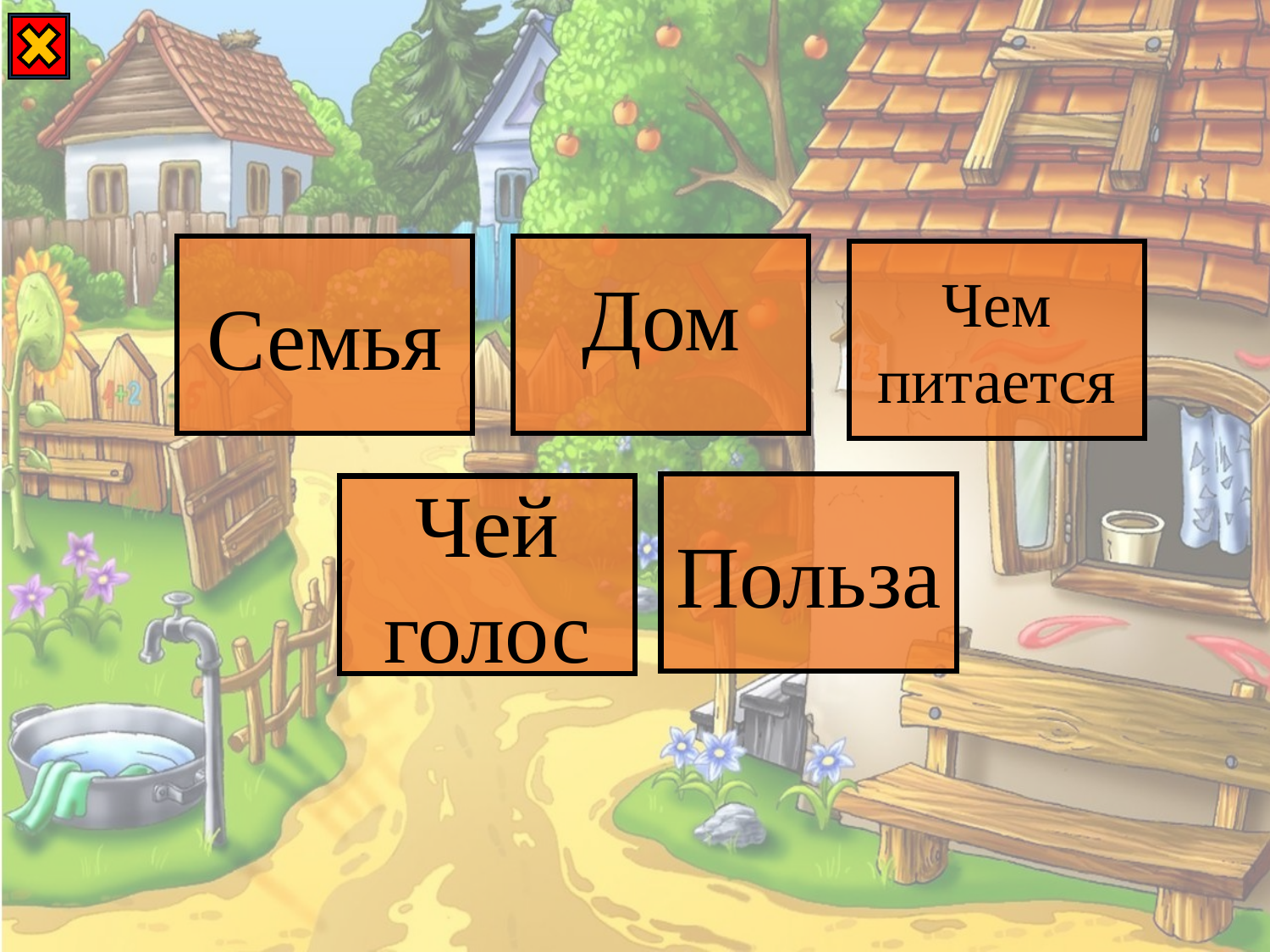

Семья
Дом

Чем питается
Польза
Чей голос